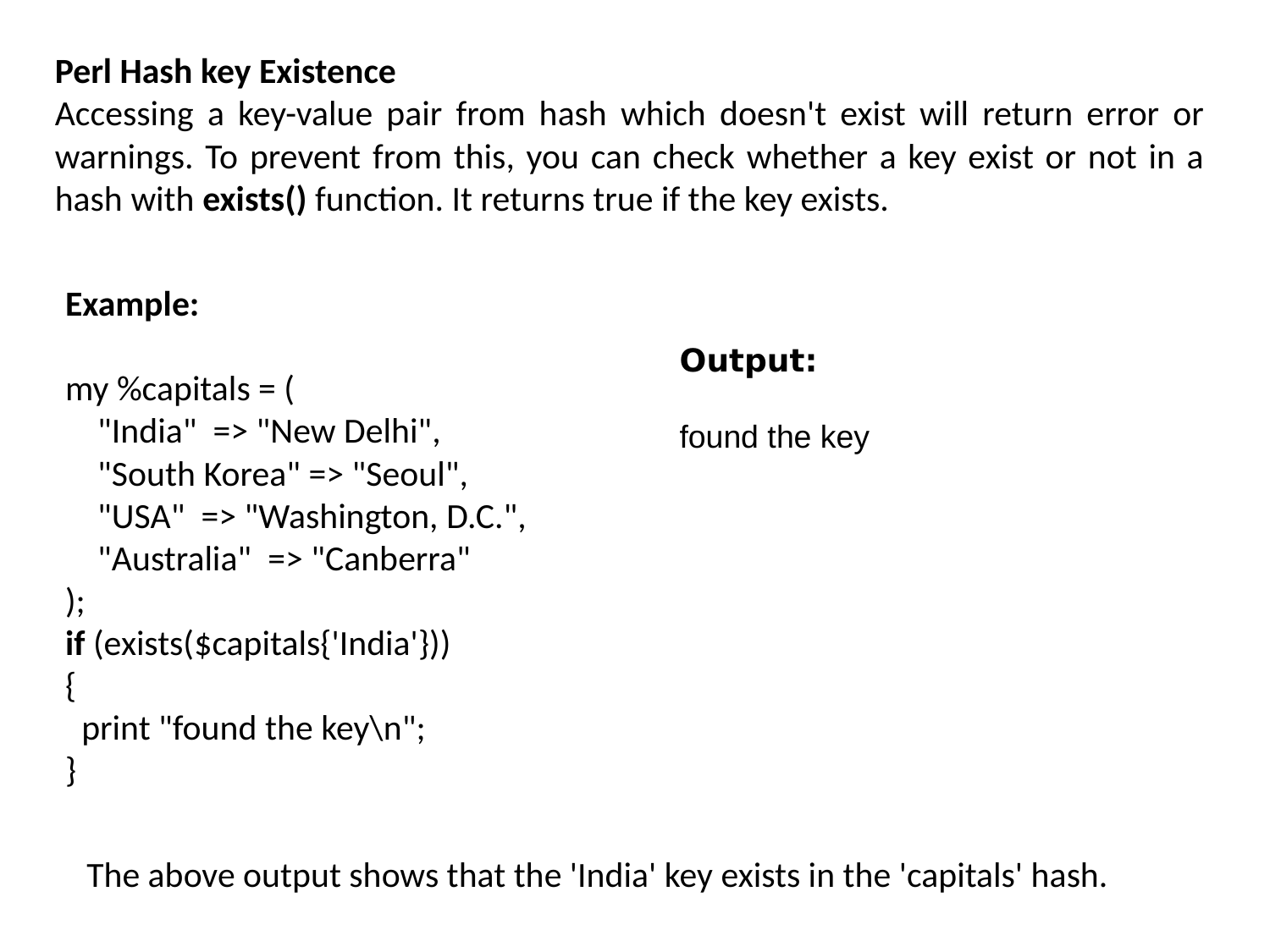

Perl Hash key Existence
Accessing a key-value pair from hash which doesn't exist will return error or warnings. To prevent from this, you can check whether a key exist or not in a hash with exists() function. It returns true if the key exists.
Example:

my %capitals = (
    "India"  => "New Delhi",
    "South Korea" => "Seoul",
    "USA"  => "Washington, D.C.",
    "Australia"  => "Canberra"
);
if (exists($capitals{'India'}))
{
  print "found the key\n";
}
Output:

found the key
The above output shows that the 'India' key exists in the 'capitals' hash.